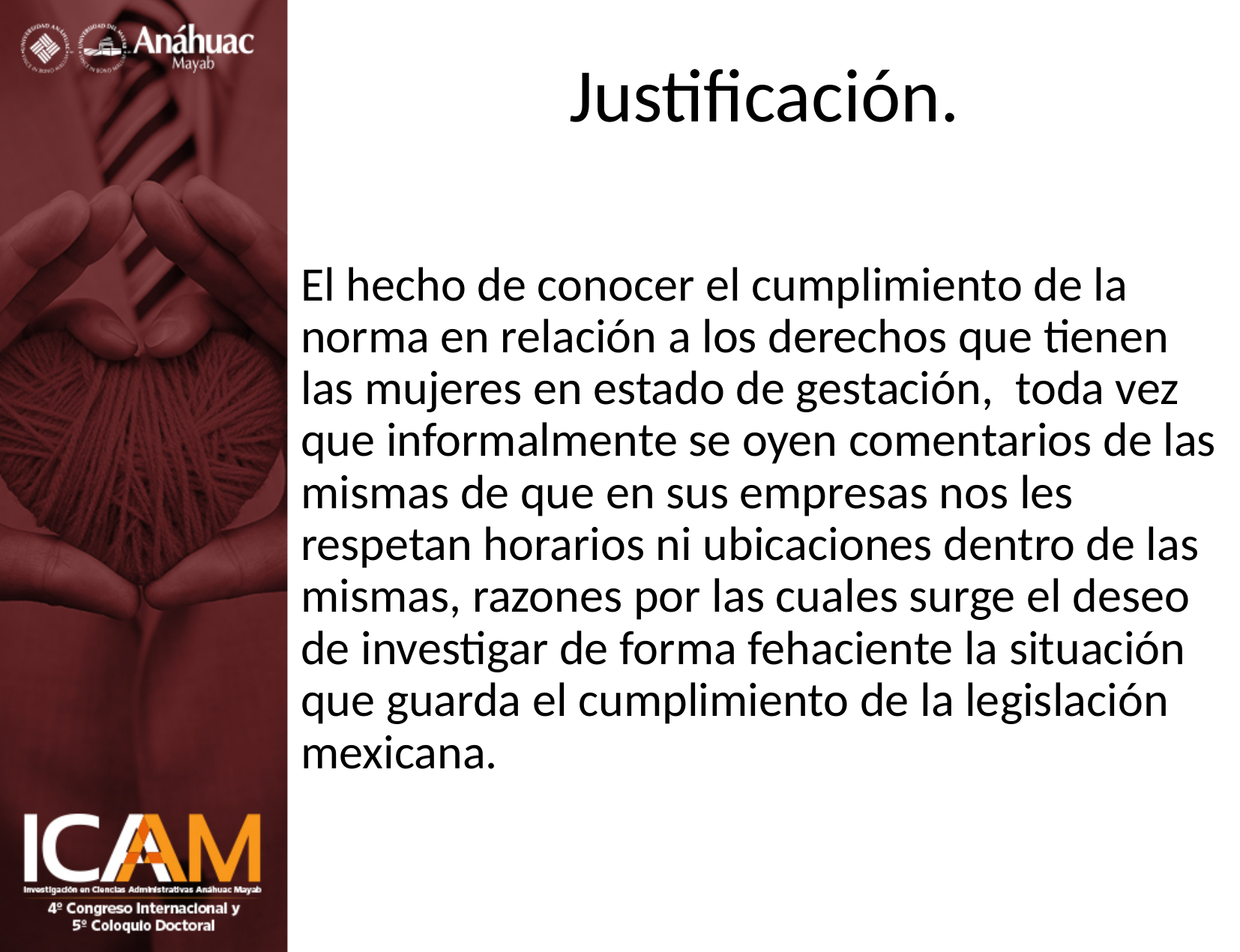

# Justificación.
El hecho de conocer el cumplimiento de la norma en relación a los derechos que tienen las mujeres en estado de gestación,  toda vez que informalmente se oyen comentarios de las mismas de que en sus empresas nos les respetan horarios ni ubicaciones dentro de las mismas, razones por las cuales surge el deseo de investigar de forma fehaciente la situación que guarda el cumplimiento de la legislación mexicana.